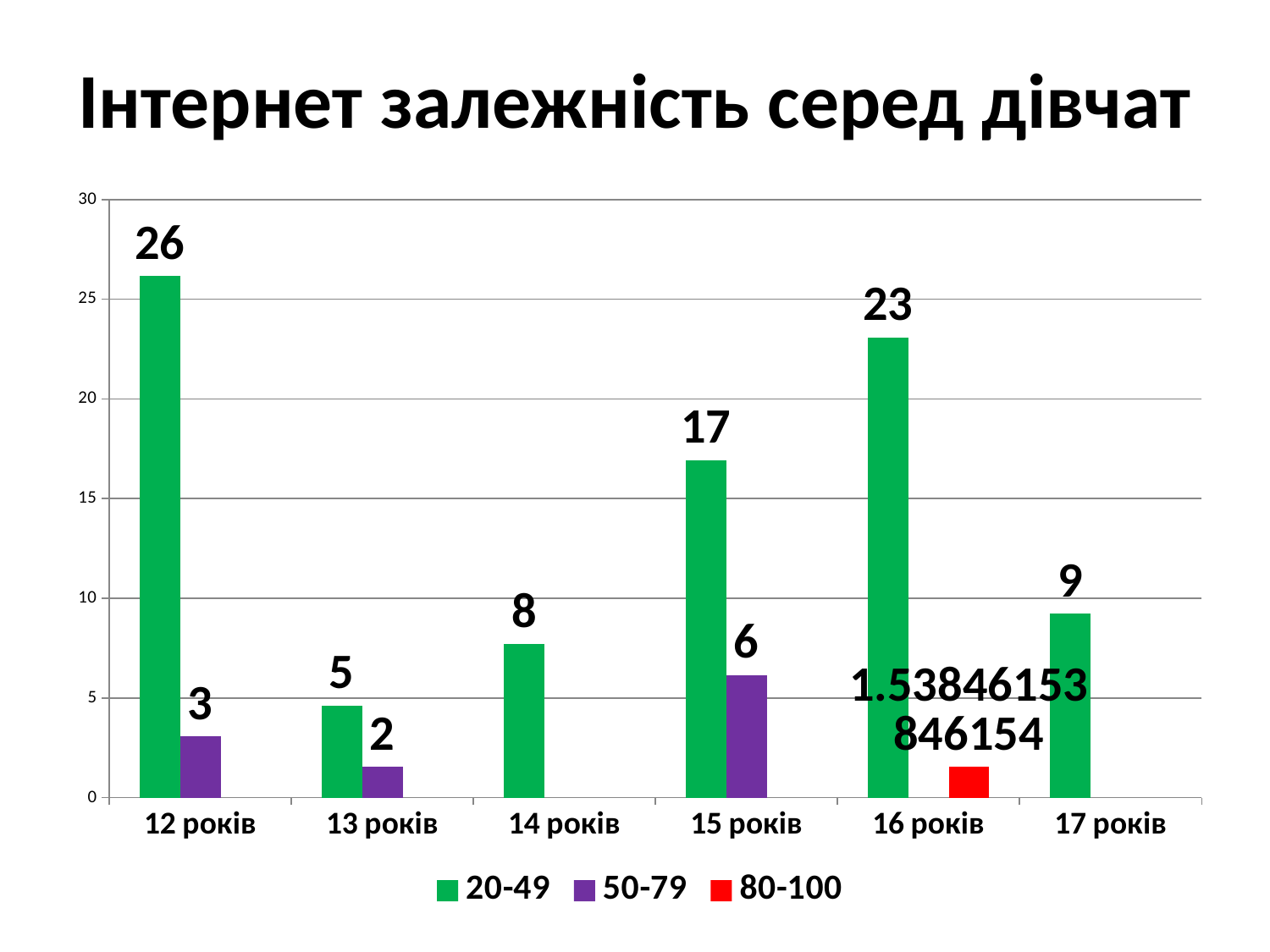

# Інтернет залежність серед дівчат

### Chart

| Category | 20-49 | 50-79 | 80-100 |
|---|---|---|---|
| 12 років | 26.153846153846157 | 3.076923076923077 | None |
| 13 років | 4.615384615384615 | 1.5384615384615385 | None |
| 14 років | 7.6923076923076925 | None | None |
| 15 років | 16.923076923076923 | 6.153846153846154 | None |
| 16 років | 23.076923076923073 | None | 1.5384615384615385 |
| 17 років | 9.230769230769232 | None | None |